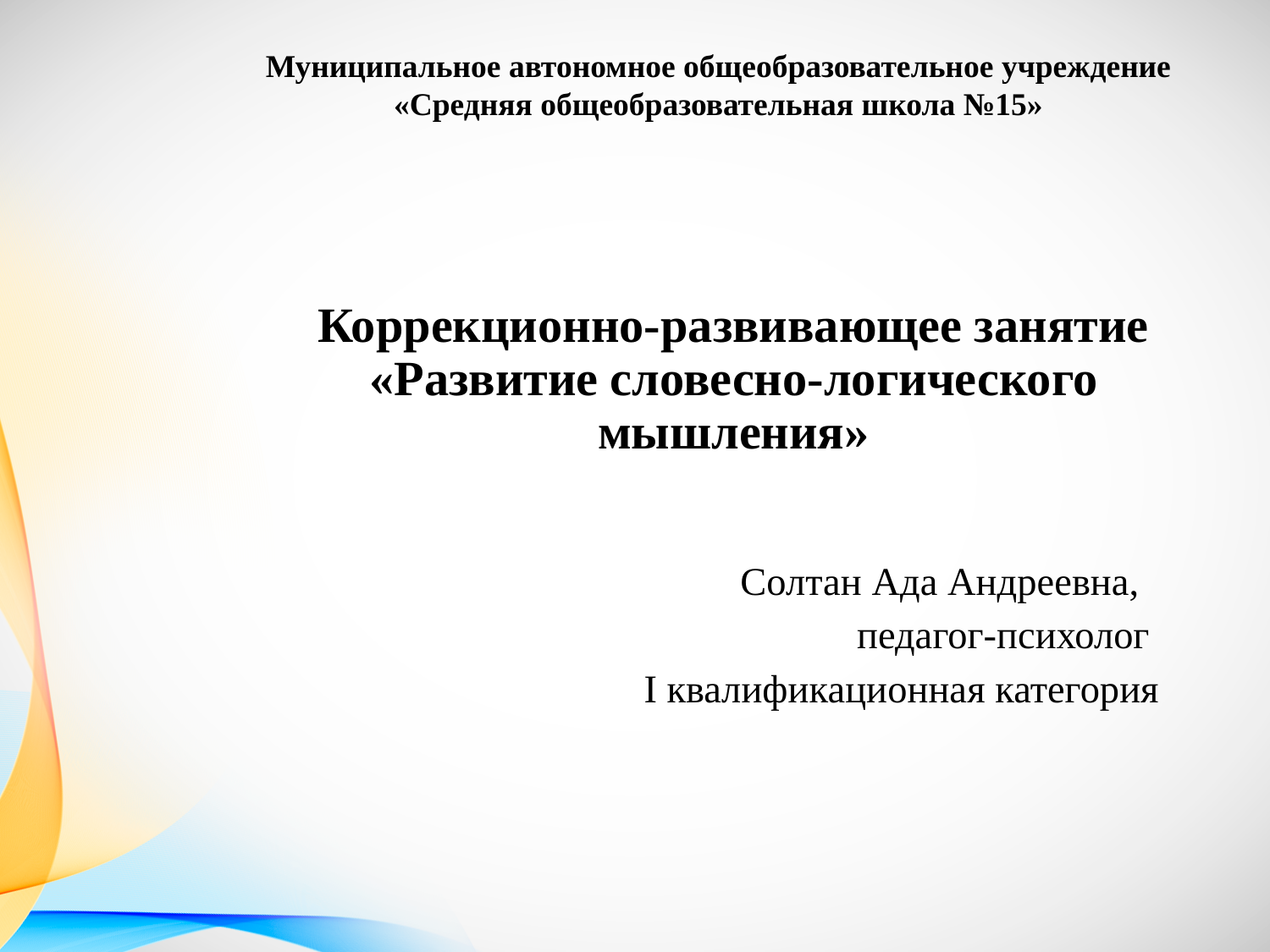

Муниципальное автономное общеобразовательное учреждение
«Средняя общеобразовательная школа №15»
# Коррекционно-развивающее занятие «Развитие словесно-логического мышления»
Солтан Ада Андреевна,
педагог-психолог
I квалификационная категория